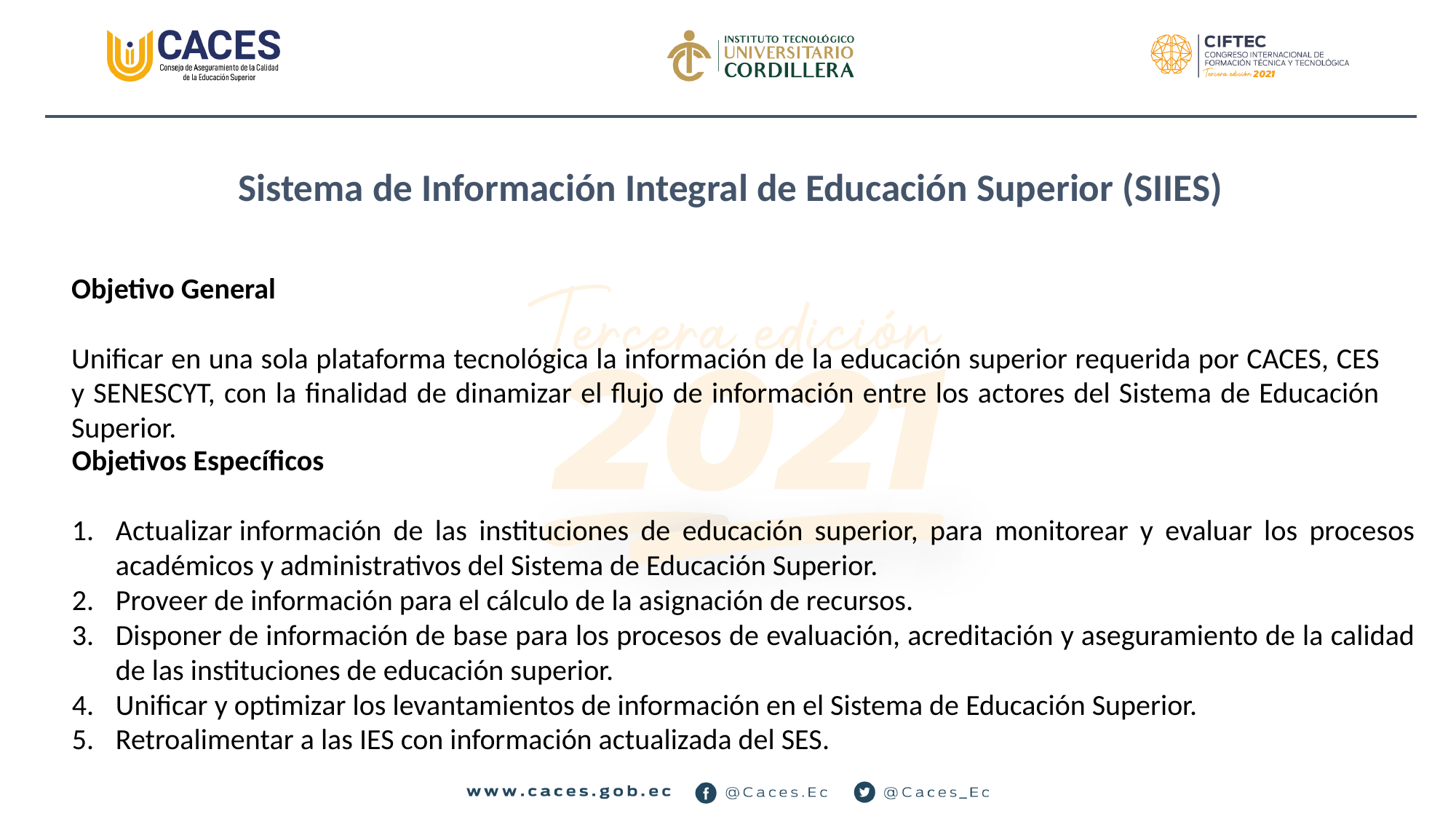

Sistema de Información Integral de Educación Superior (SIIES)
Objetivo General

Unificar en una sola plataforma tecnológica la información de la educación superior requerida por CACES, CES y SENESCYT, con la finalidad de dinamizar el flujo de información entre los actores del Sistema de Educación Superior.
Objetivos Específicos

Actualizar información de las instituciones de educación superior, para monitorear y evaluar los procesos académicos y administrativos del Sistema de Educación Superior.
Proveer de información para el cálculo de la asignación de recursos.
Disponer de información de base para los procesos de evaluación, acreditación y aseguramiento de la calidad de las instituciones de educación superior.
Unificar y optimizar los levantamientos de información en el Sistema de Educación Superior.
Retroalimentar a las IES con información actualizada del SES.